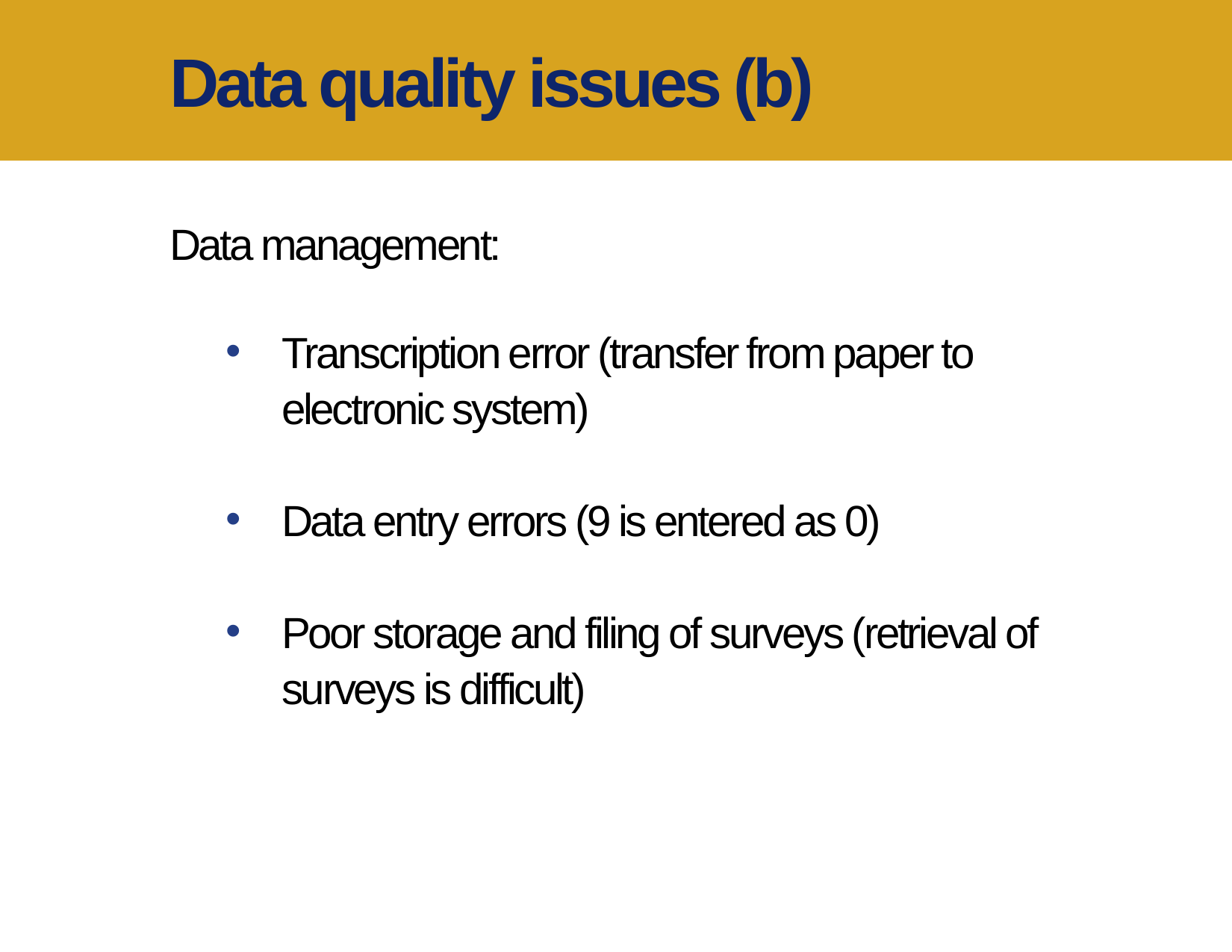

Data quality issues (b)
Data management:

Transcription error (transfer from paper to electronic system)

Data entry errors (9 is entered as 0)

Poor storage and filing of surveys (retrieval of surveys is difficult)